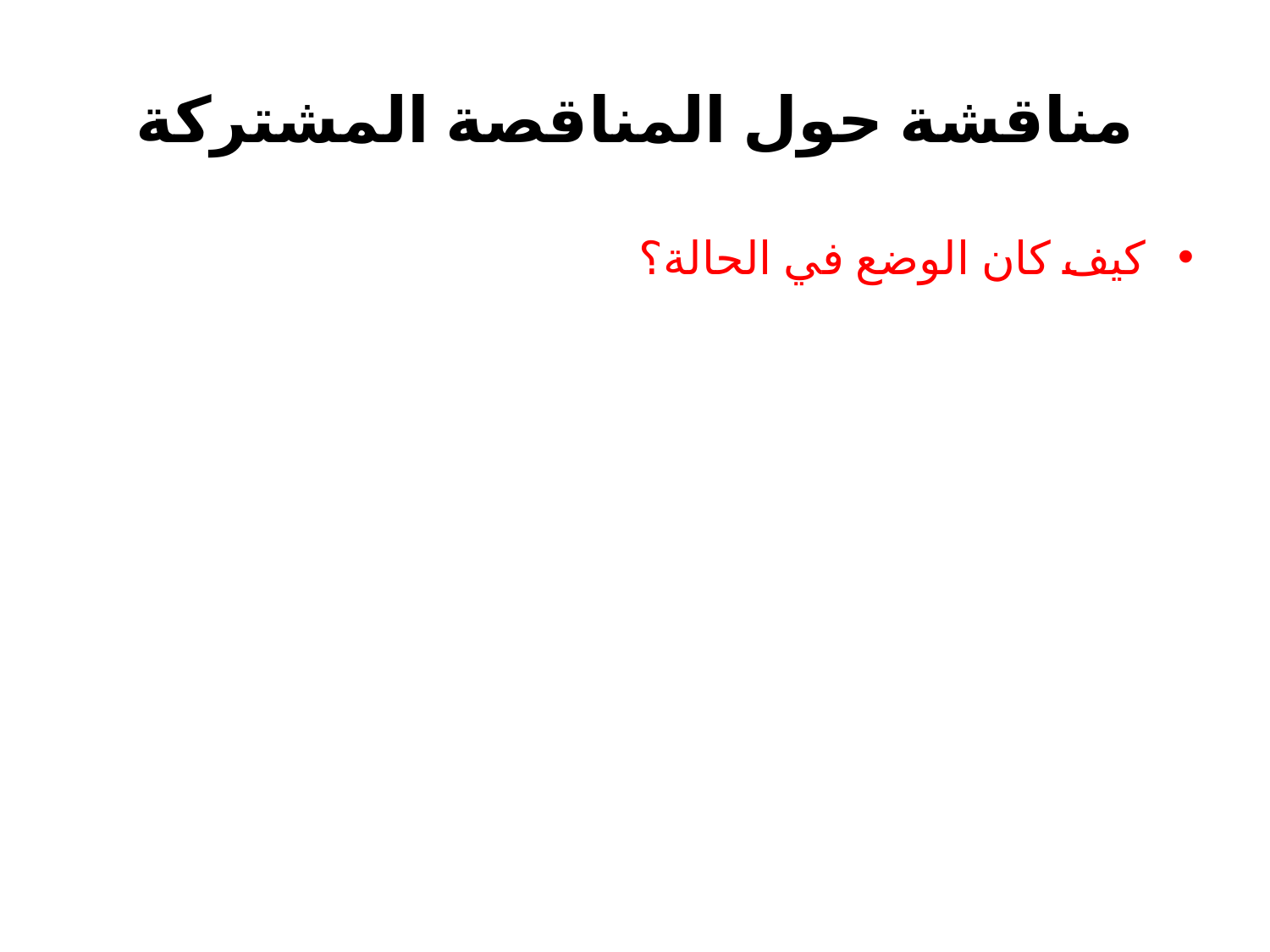

# مناقشة حول المناقصة المشتركة
كيف كان الوضع في الحالة؟